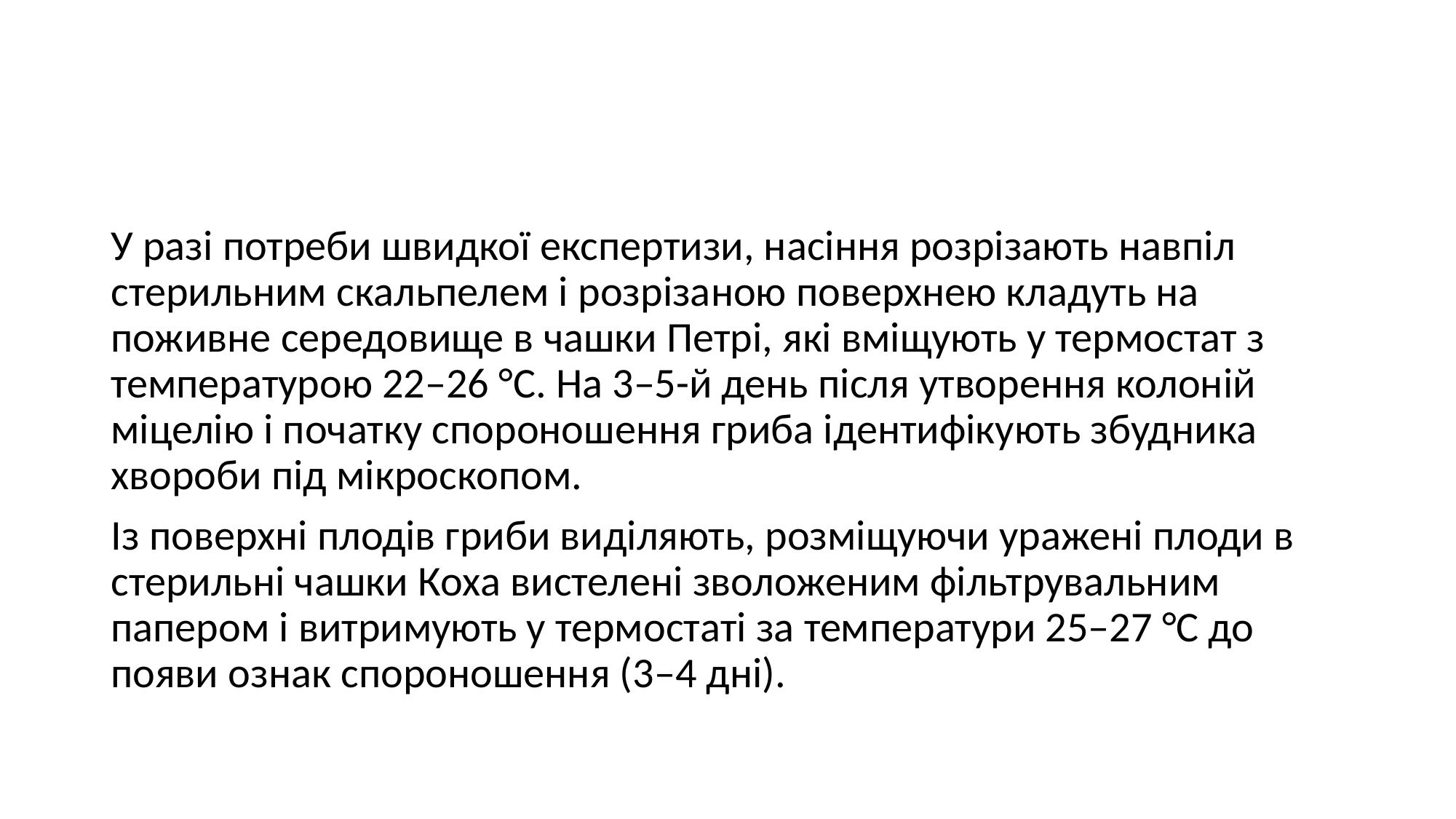

#
У разі потреби швидкої експертизи, насіння розрізають навпіл стерильним скальпелем і розрізаною поверхнею кладуть на поживне середовище в чашки Петрі, які вміщують у термостат з температурою 22–26 °С. На 3–5-й день після утворення колоній міцелію і початку спороношення гриба ідентифікують збудника хвороби під мікроскопом.
Із поверхні плодів гриби виділяють, розміщуючи уражені плоди в стерильні чашки Коха вистелені зволоженим фільтрувальним папером і витримують у термостаті за температури 25–27 °С до появи ознак спороношення (3–4 дні).